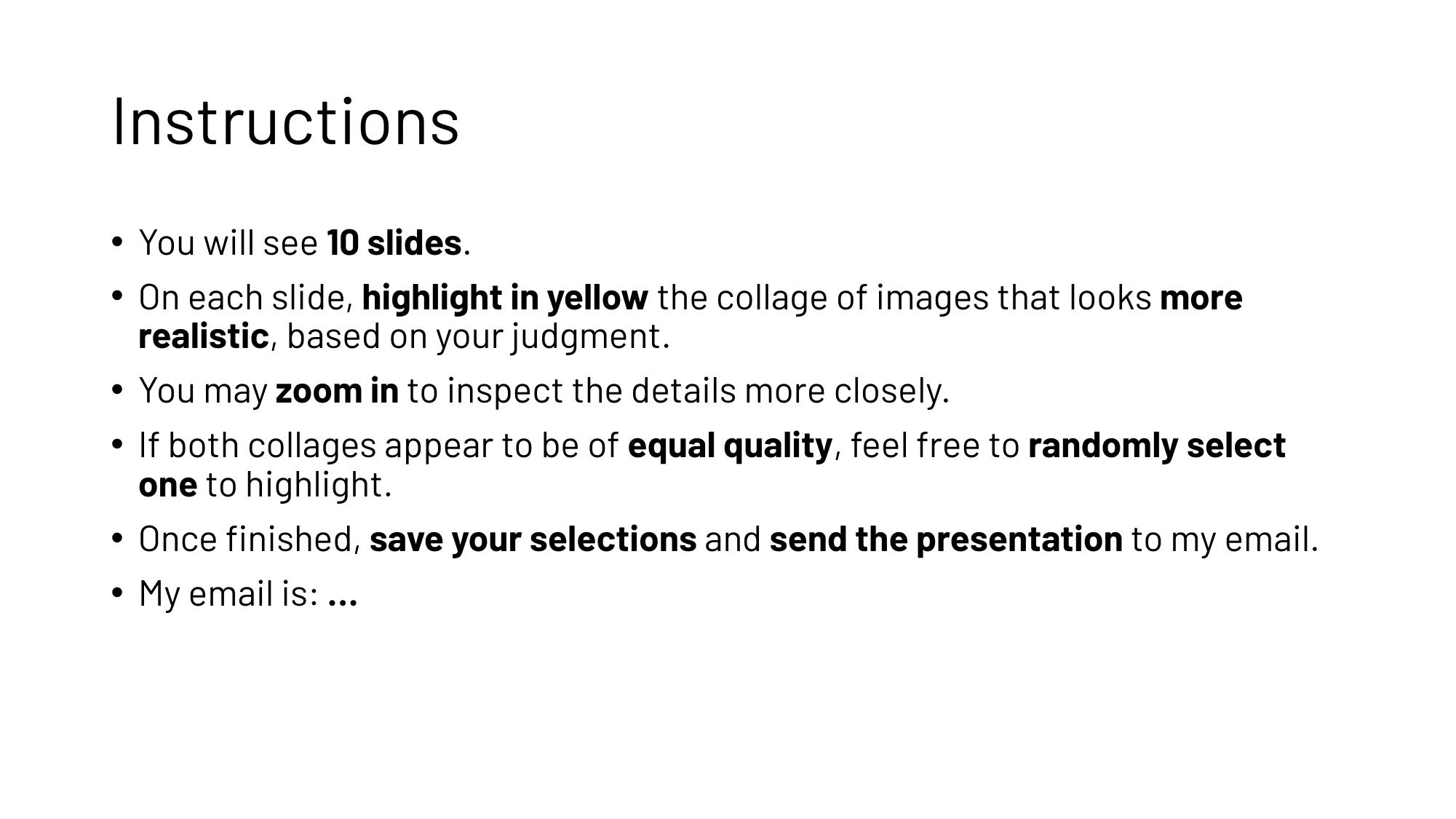

# Instructions
You will see 10 slides.
On each slide, highlight in yellow the collage of images that looks more realistic, based on your judgment.
You may zoom in to inspect the details more closely.
If both collages appear to be of equal quality, feel free to randomly select one to highlight.
Once finished, save your selections and send the presentation to my email.
My email is: …